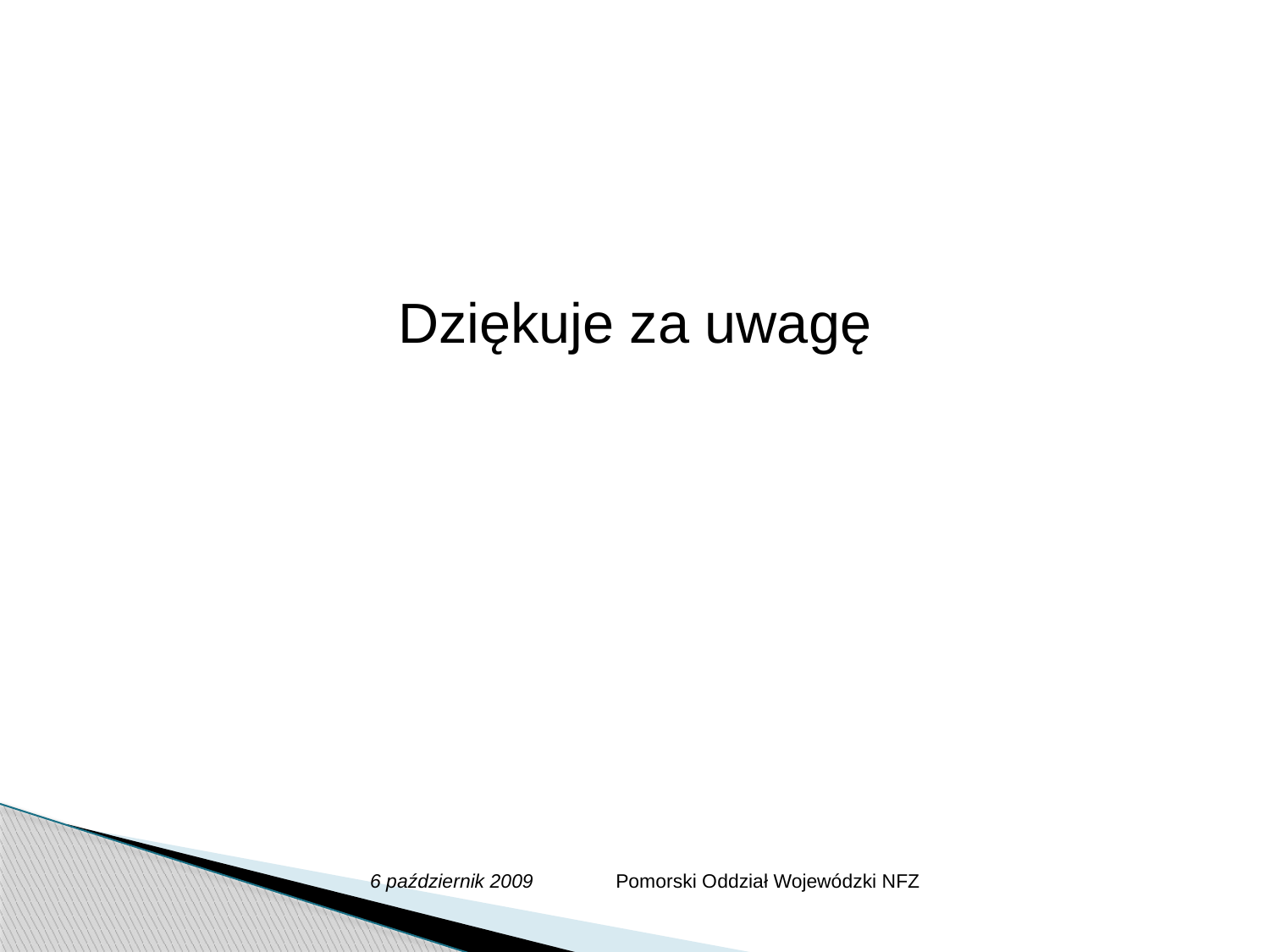

Dziękuje za uwagę
6 październik 2009               Pomorski Oddział Wojewódzki NFZ